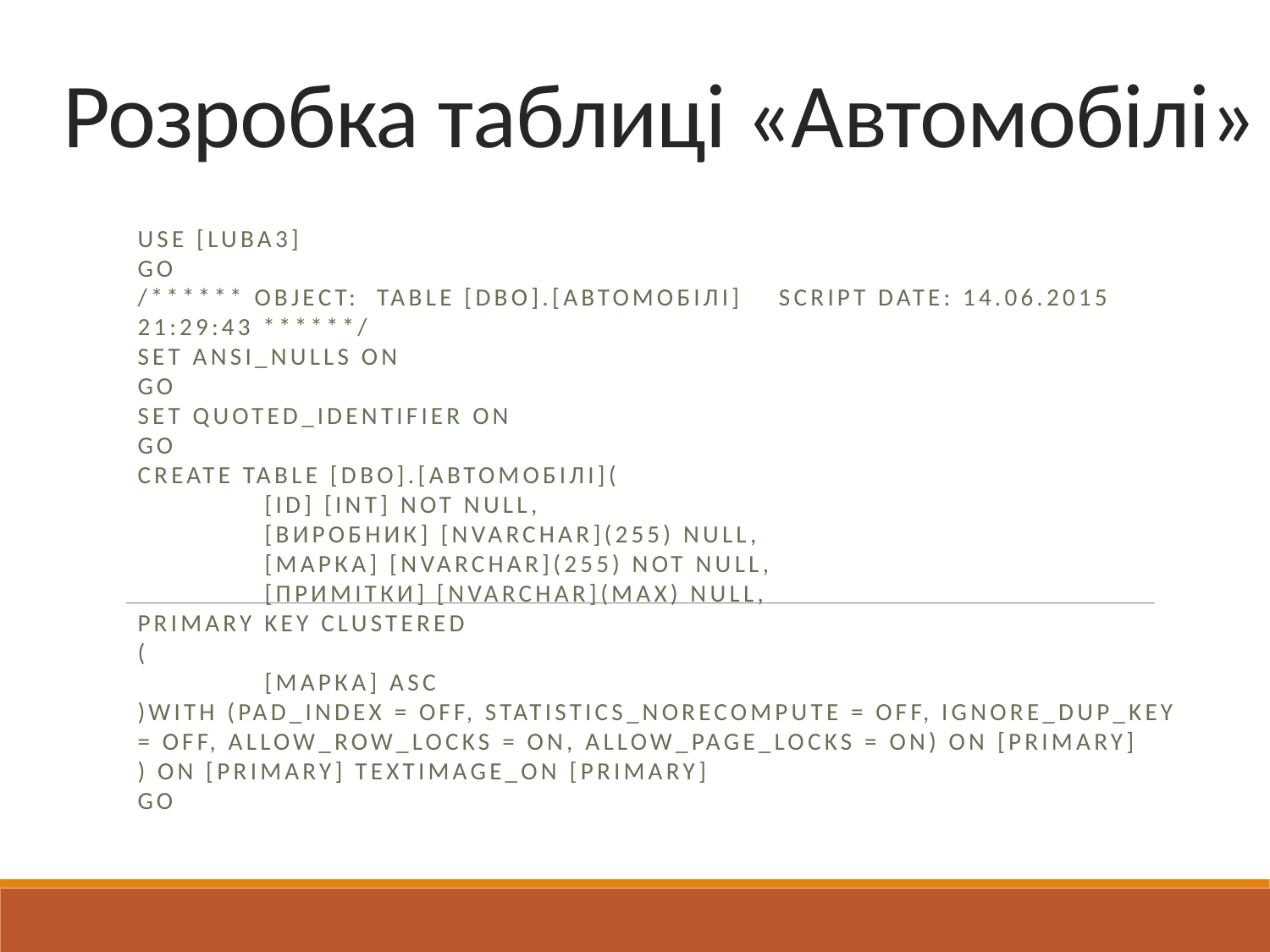

# Розробка таблиці «Автомобілі»
USE [luba3]
GO
/****** Object:  Table [dbo].[Автомобілі]    Script Date: 14.06.2015 21:29:43 ******/
SET ANSI_NULLS ON
GO
SET QUOTED_IDENTIFIER ON
GO
CREATE TABLE [dbo].[Автомобілі](
	[ID] [int] NOT NULL,
	[Виробник] [nvarchar](255) NULL,
	[Марка] [nvarchar](255) NOT NULL,
	[Примітки] [nvarchar](max) NULL,
PRIMARY KEY CLUSTERED
(
	[Марка] ASC
)WITH (PAD_INDEX = OFF, STATISTICS_NORECOMPUTE = OFF, IGNORE_DUP_KEY = OFF, ALLOW_ROW_LOCKS = ON, ALLOW_PAGE_LOCKS = ON) ON [PRIMARY]
) ON [PRIMARY] TEXTIMAGE_ON [PRIMARY]
GO